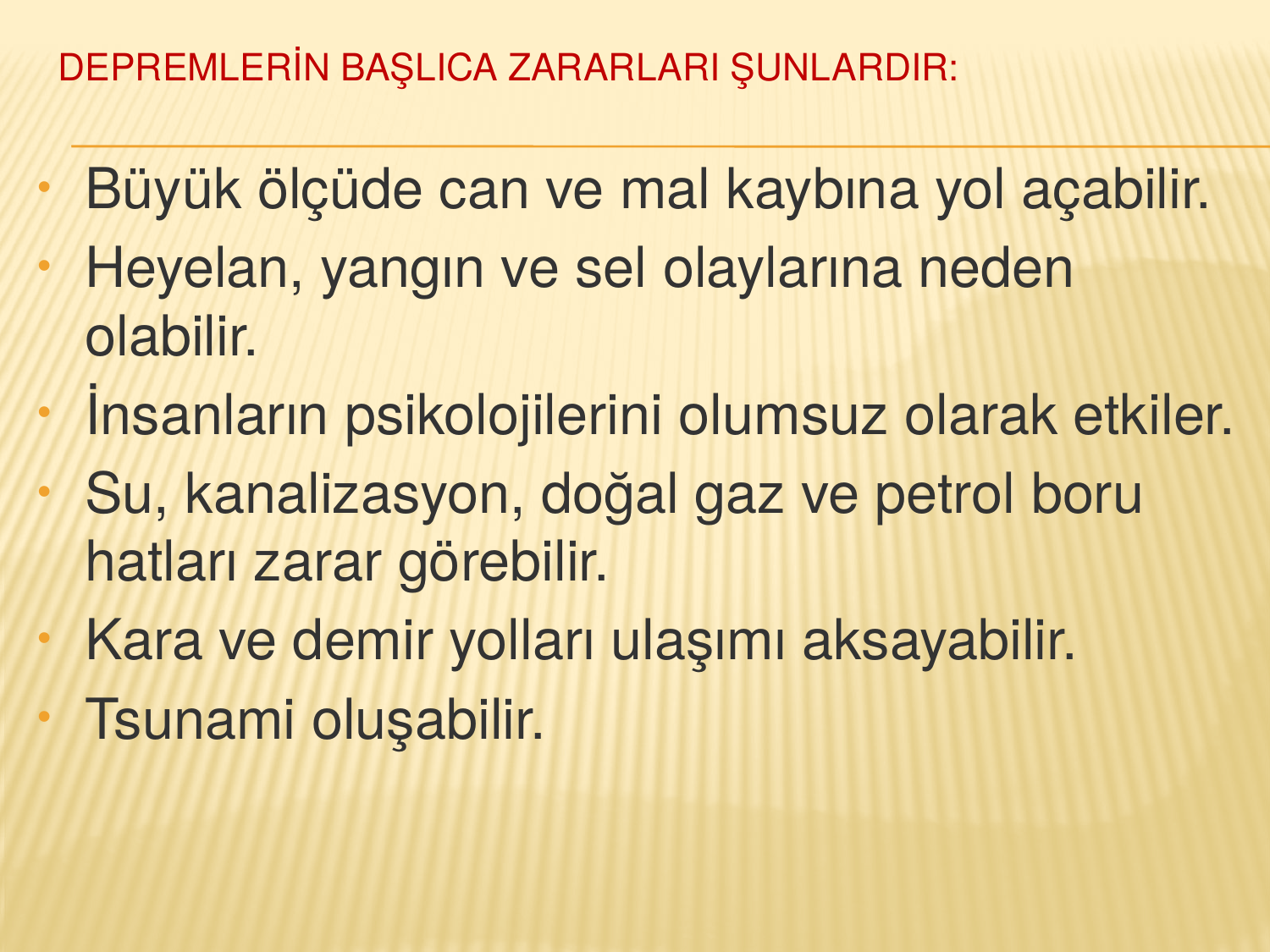

# Depremle­rin başlıca zararları şunlardır:
Büyük ölçüde can ve mal kaybına yol açabilir.
Heyelan, yangın ve sel olaylarına neden olabilir.
İnsanların psikolojilerini olumsuz olarak etkiler.
Su, kanalizasyon, doğal gaz ve petrol boru hatları zarar görebilir.
Kara ve demir yolları ulaşımı aksayabilir.
Tsunami oluşabilir.